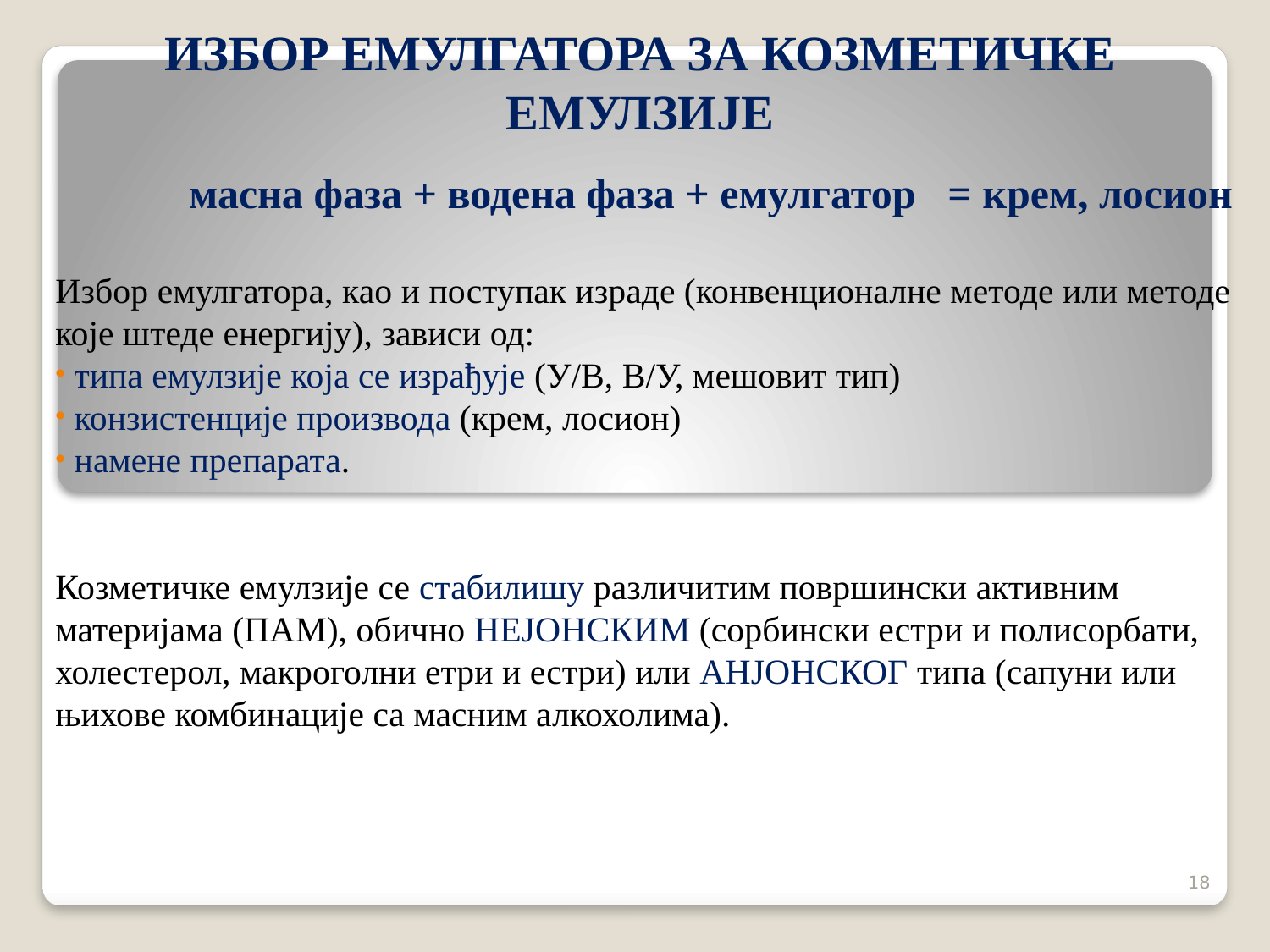

# ИЗБОР ЕМУЛГАТОРА ЗА КОЗМЕТИЧКЕ ЕМУЛЗИЈЕ
масна фаза + водена фаза + емулгатор   = крем, лосион

Избор емулгатора, као и поступак израде (конвенционалне методе или методе које штеде енергију), зависи од:
 типа емулзије која се израђује (У/В, В/У, мешовит тип)
 конзистенције производа (крем, лосион)
 намене препарата.

Козметичке емулзије се стабилишу различитим површински активним материјама (ПАМ), обично НЕЈОНСКИМ (сорбински естри и полисорбати, холестерол, макроголни етри и естри) или АНЈОНСКОГ типа (сапуни или њихове комбинације са масним алкохолима).

18